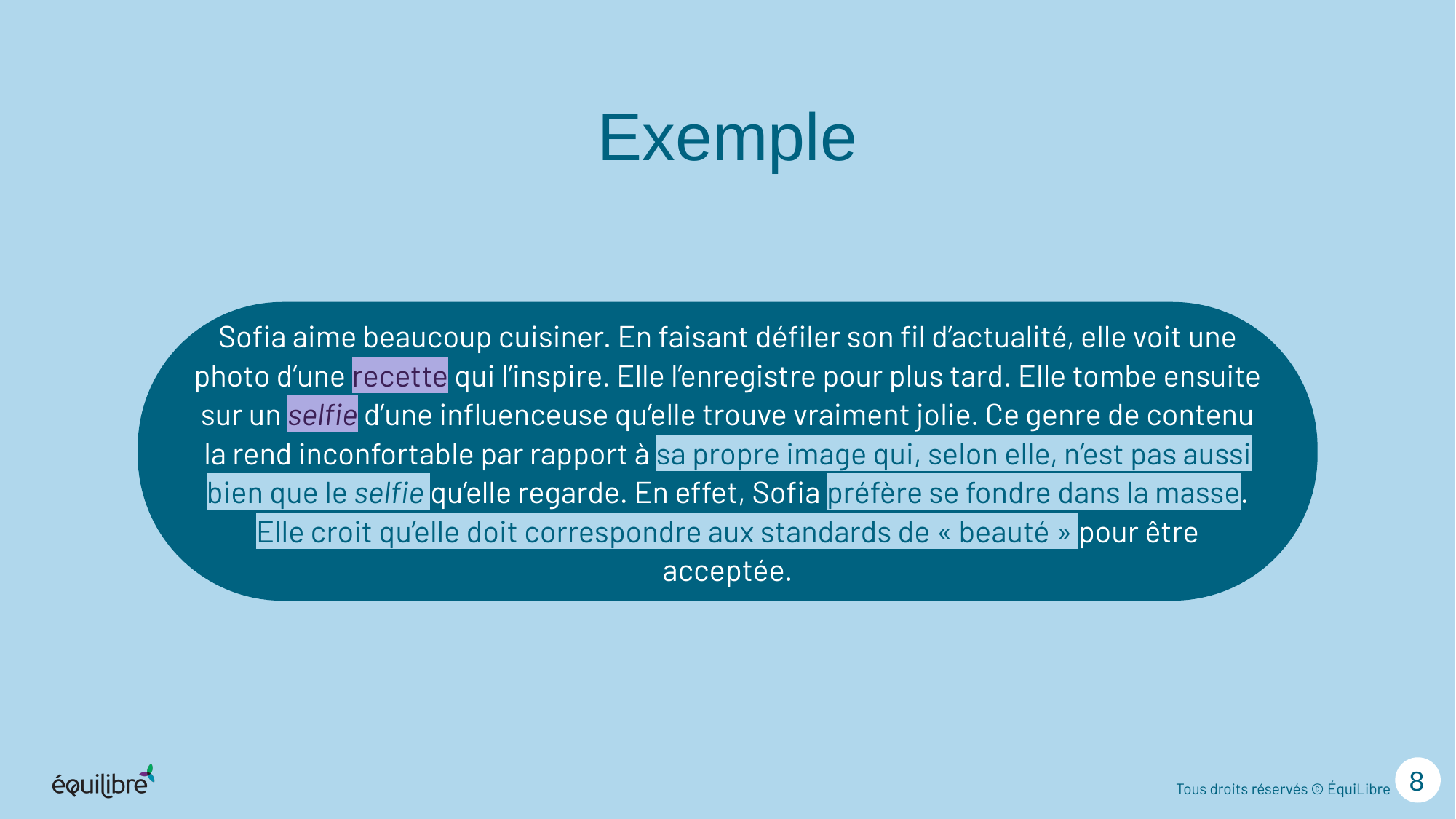

Exemple
Sofia aime beaucoup cuisiner. En faisant défiler son fil d’actualité, elle voit une photo d’une recette qui l’inspire. Elle l’enregistre pour plus tard. Elle tombe ensuite sur un selfie d’une influenceuse qu’elle trouve vraiment jolie. Ce genre de contenu la rend inconfortable par rapport à sa propre image qui, selon elle, n’est pas aussi bien que le selfie qu’elle regarde. En effet, Sofia préfère se fondre dans la masse. Elle croit qu’elle doit correspondre aux standards de « beauté » pour être acceptée.

8